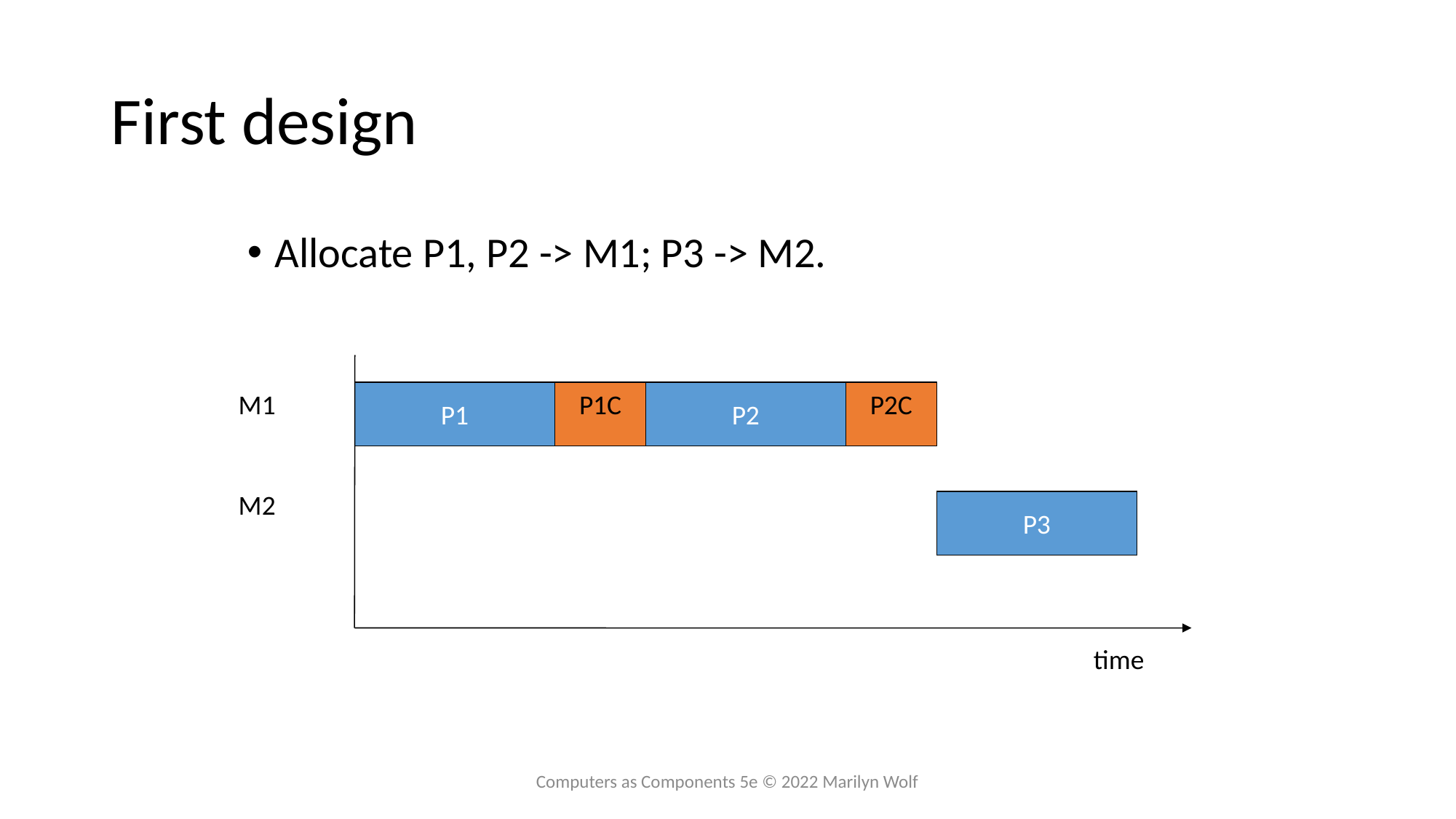

# First design
Allocate P1, P2 -> M1; P3 -> M2.
M1
P1
P1C
P2
P2C
M2
P3

time
Computers as Components 5e © 2022 Marilyn Wolf